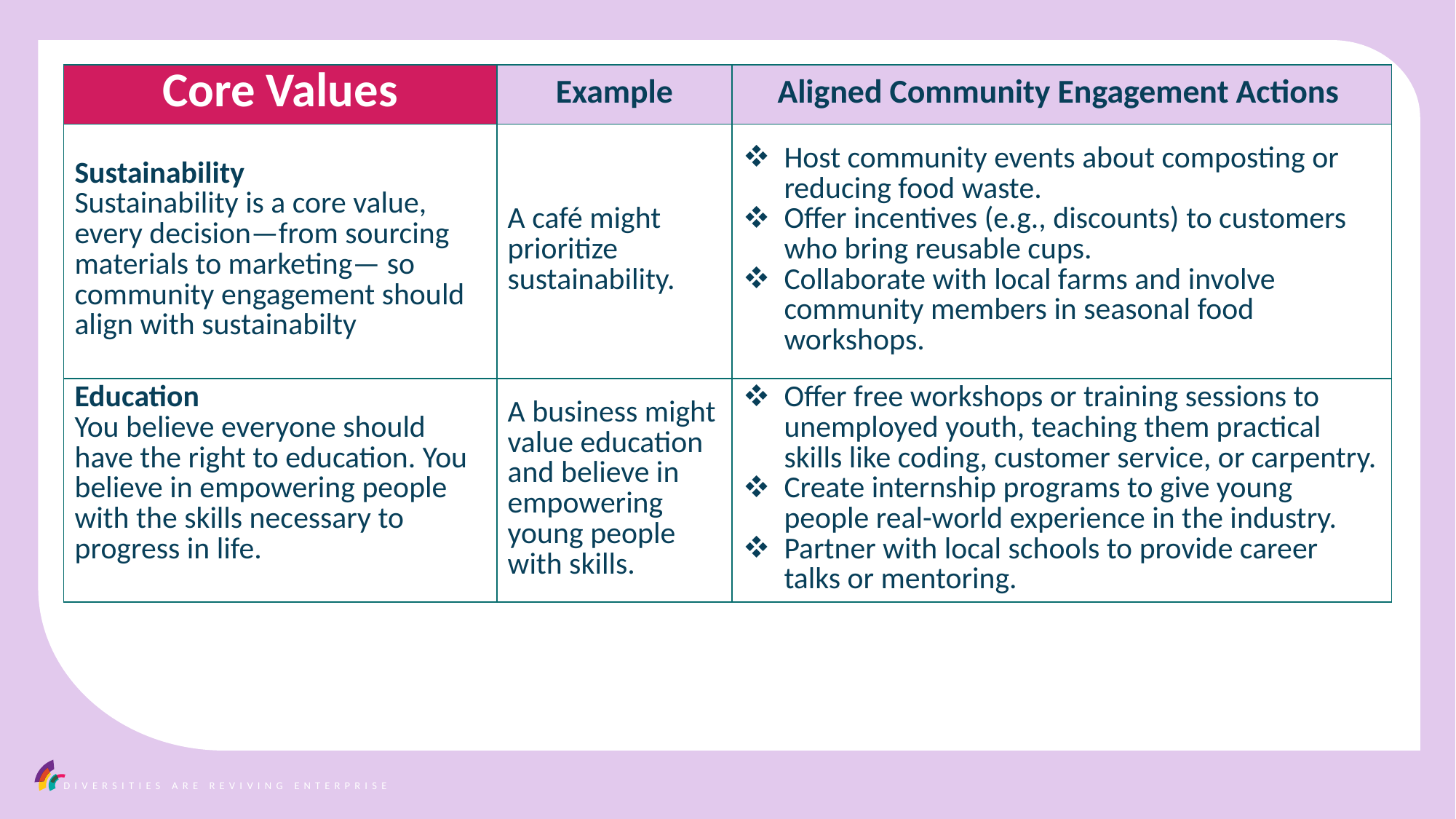

| Core Values | Example | Aligned Community Engagement Actions |
| --- | --- | --- |
| Sustainability Sustainability is a core value, every decision—from sourcing materials to marketing— so community engagement should align with sustainabilty | A café might prioritize sustainability. | Host community events about composting or reducing food waste. Offer incentives (e.g., discounts) to customers who bring reusable cups. Collaborate with local farms and involve community members in seasonal food workshops. |
| Education You believe everyone should have the right to education. You believe in empowering people with the skills necessary to progress in life. | A business might value education and believe in empowering young people with skills. | Offer free workshops or training sessions to unemployed youth, teaching them practical skills like coding, customer service, or carpentry. Create internship programs to give young people real-world experience in the industry. Partner with local schools to provide career talks or mentoring. |